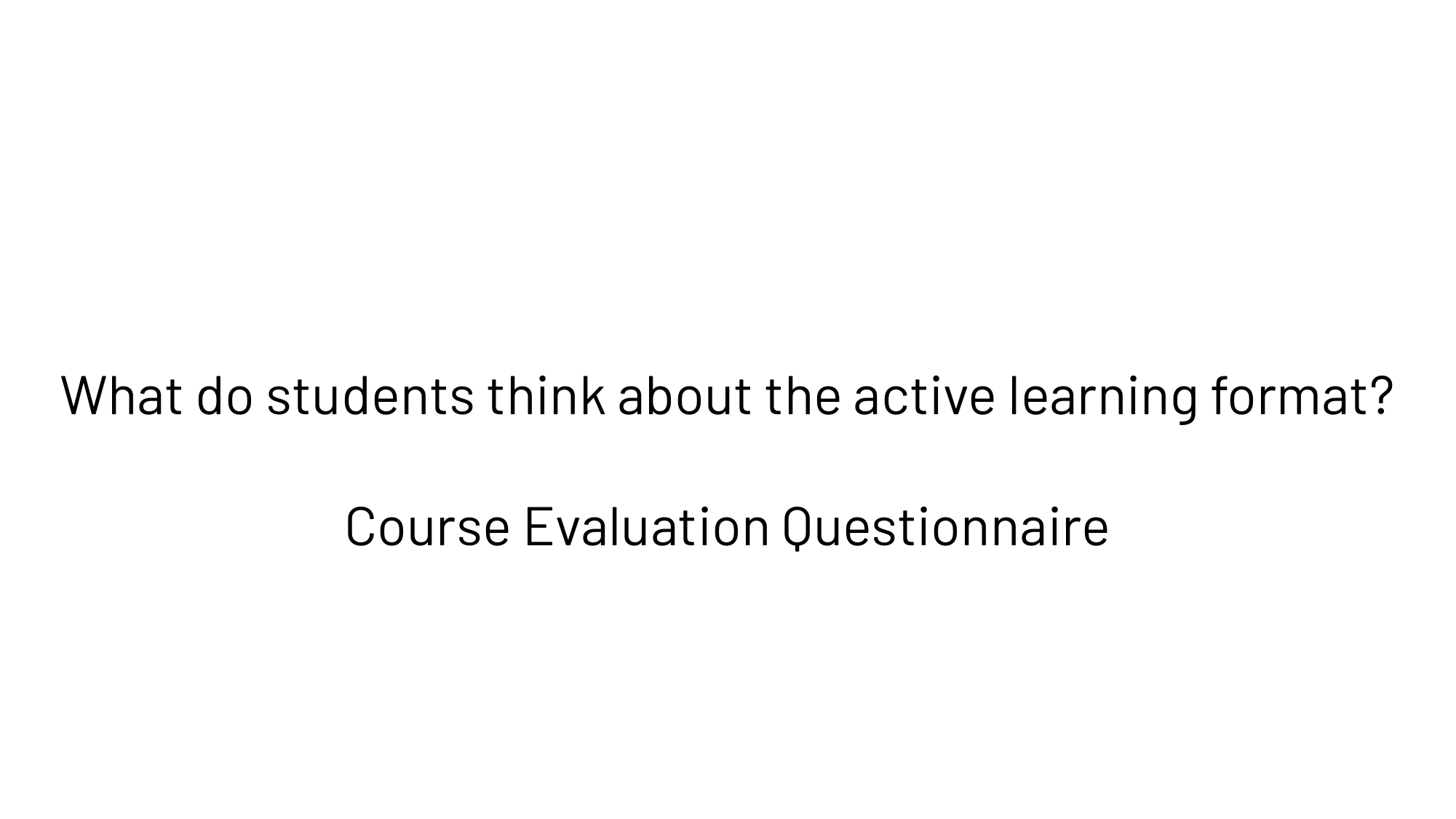

What do students think about the active learning format?

Course Evaluation Questionnaire